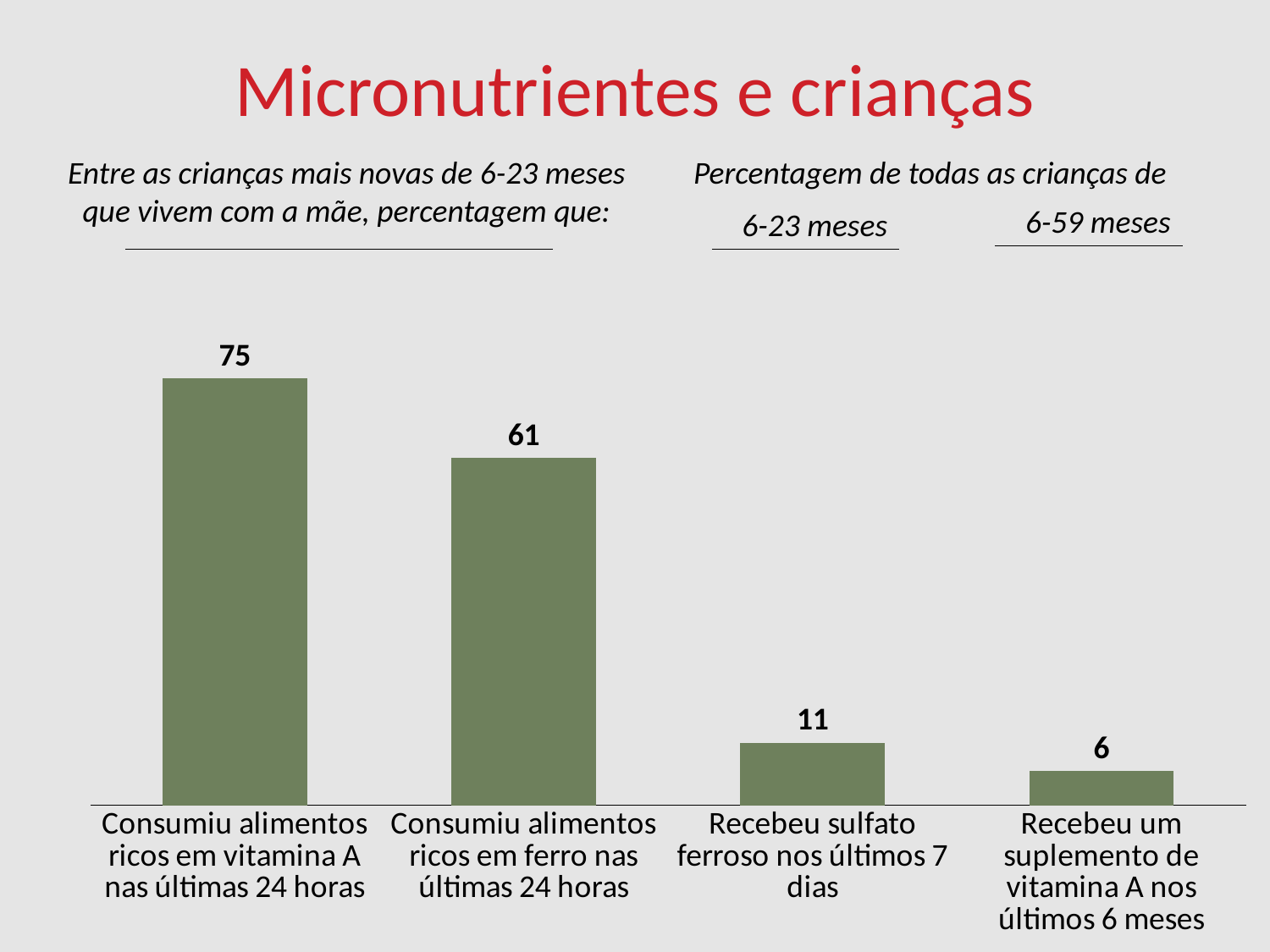

Micronutrientes e crianças
Percentagem de todas as crianças de
Entre as crianças mais novas de 6-23 meses que vivem com a mãe, percentagem que:
6-59 meses
6-23 meses

### Chart

| Category | Age in months |
|---|---|
| Consumiu alimentos ricos em vitamina A nas últimas 24 horas | 75.0 |
| Consumiu alimentos ricos em ferro nas últimas 24 horas | 61.0 |
| Recebeu sulfato ferroso nos últimos 7 dias | 11.0 |
| Recebeu um suplemento de vitamina A nos últimos 6 meses | 6.0 |